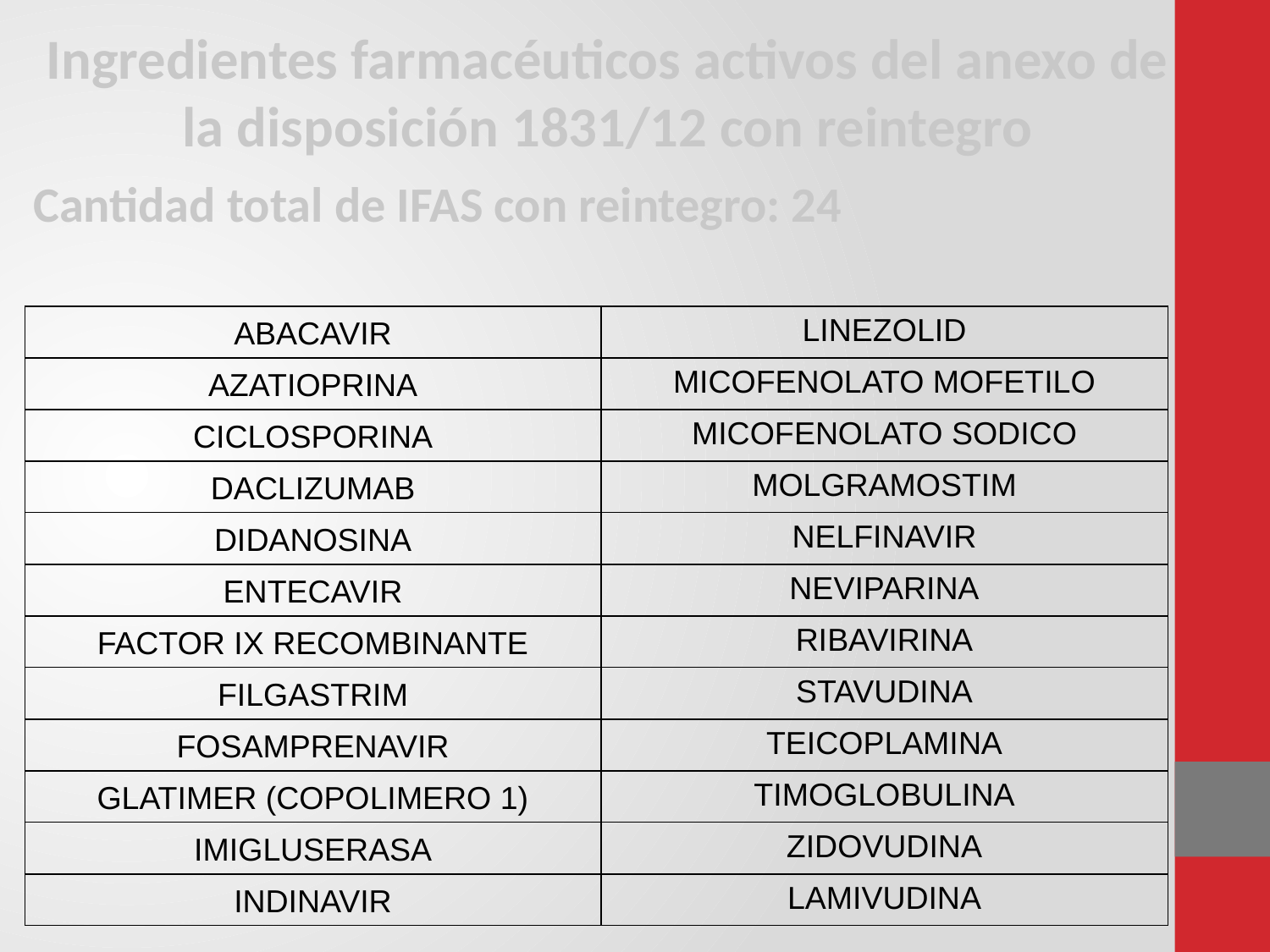

Ingredientes farmacéuticos activos del anexo de la disposición 1831/12 con reintegro
Cantidad total de IFAS con reintegro: 24
| ABACAVIR | LINEZOLID |
| --- | --- |
| AZATIOPRINA | MICOFENOLATO MOFETILO |
| CICLOSPORINA | MICOFENOLATO SODICO |
| DACLIZUMAB | MOLGRAMOSTIM |
| DIDANOSINA | NELFINAVIR |
| ENTECAVIR | NEVIPARINA |
| FACTOR IX RECOMBINANTE | RIBAVIRINA |
| FILGASTRIM | STAVUDINA |
| FOSAMPRENAVIR | TEICOPLAMINA |
| GLATIMER (COPOLIMERO 1) | TIMOGLOBULINA |
| IMIGLUSERASA | ZIDOVUDINA |
| INDINAVIR | LAMIVUDINA |